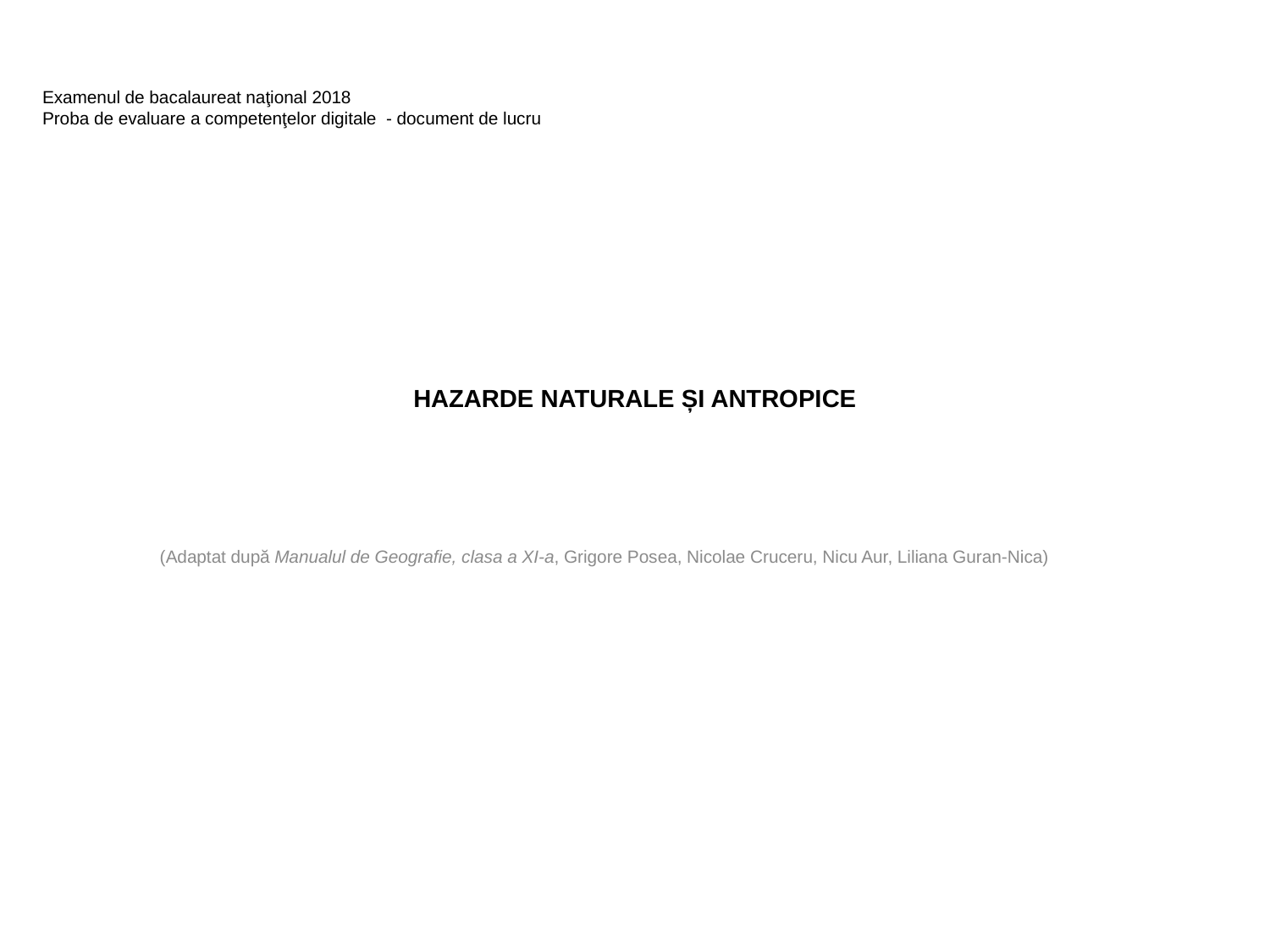

Examenul de bacalaureat naţional 2018
Proba de evaluare a competenţelor digitale  - document de lucru
# HAZARDE NATURALE ȘI ANTROPICE
(Adaptat după Manualul de Geografie, clasa a XI-a, Grigore Posea, Nicolae Cruceru, Nicu Aur, Liliana Guran-Nica)